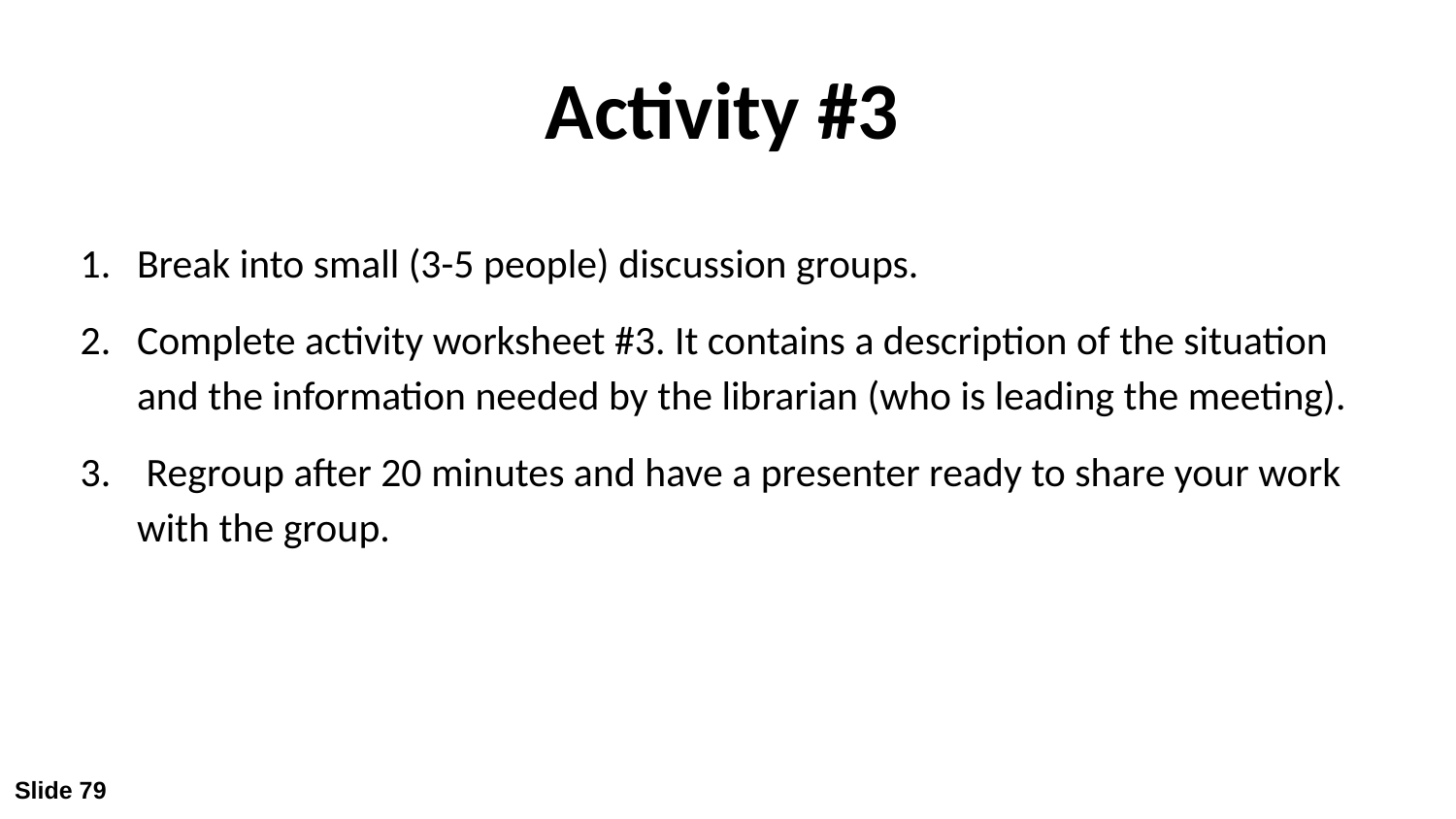

# Activity #3
Break into small (3-5 people) discussion groups.
Complete activity worksheet #3. It contains a description of the situation and the information needed by the librarian (who is leading the meeting).
 Regroup after 20 minutes and have a presenter ready to share your work with the group.
Slide 79